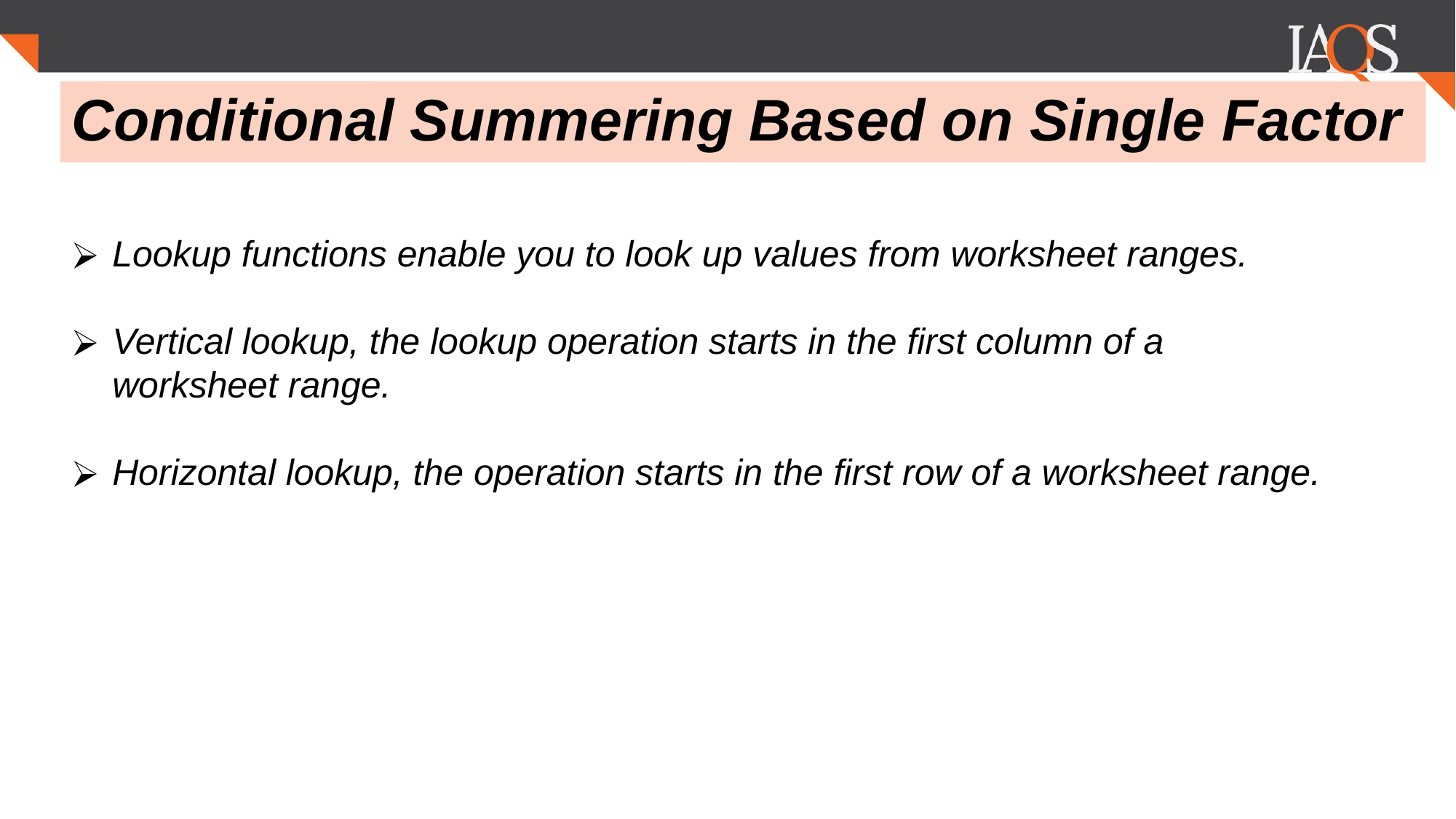

.

# Conditional Summering Based on Single Factor
Lookup functions enable you to look up values from worksheet ranges.

Vertical lookup, the lookup operation starts in the first column of a worksheet range.

Horizontal lookup, the operation starts in the first row of a worksheet range.